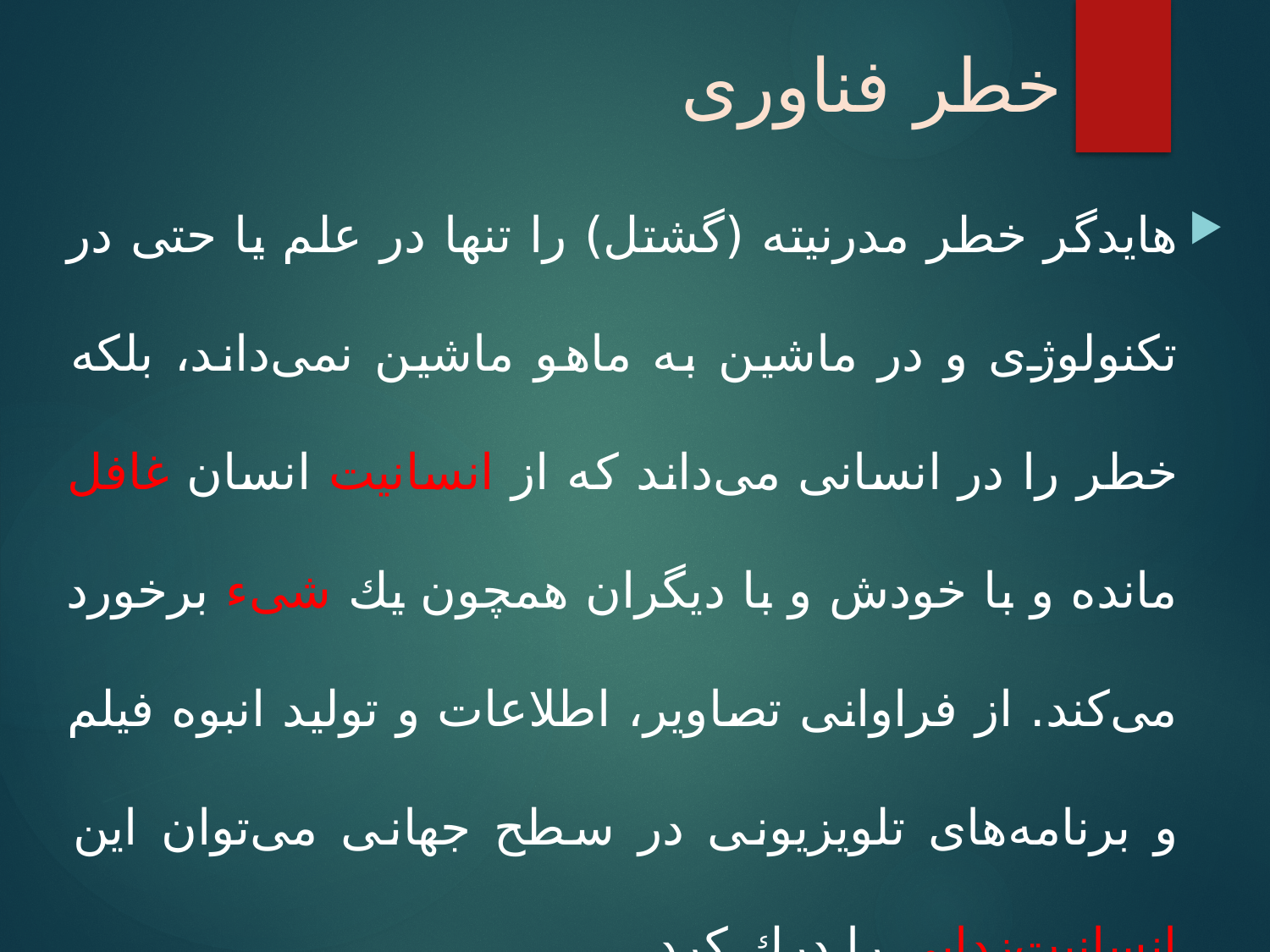

# خطر فناوری
هایدگر خطر مدرنیته (گشتل) را تنها در علم یا حتی در تكنولوژی و در ماشین به ماهو ماشین نمی‌داند، بلكه خطر را در انسانی می‌داند كه ‌از انسانیت انسان غافل مانده و با خودش و با دیگران همچون یك شیء برخورد می‌كند. از فراوانی تصاویر، اطلاعات و تولید انبوه فیلم و برنامه‌های تلویزیونی در سطح جهانی می‌توان این انسانیت‌زدایی را درك كرد.